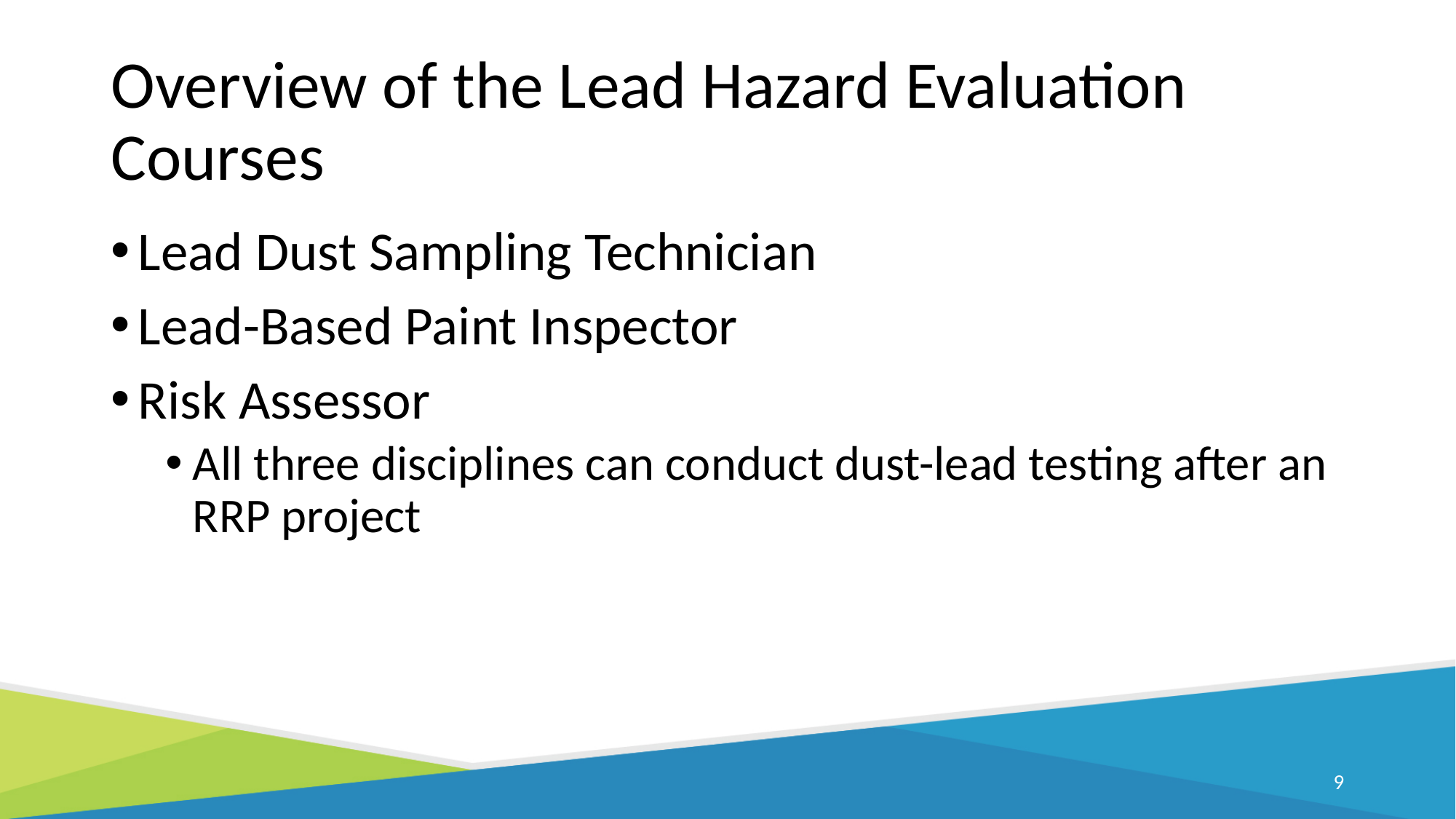

# Overview of the Lead Hazard Evaluation Courses
Lead Dust Sampling Technician
Lead-Based Paint Inspector
Risk Assessor
All three disciplines can conduct dust-lead testing after an RRP project

9